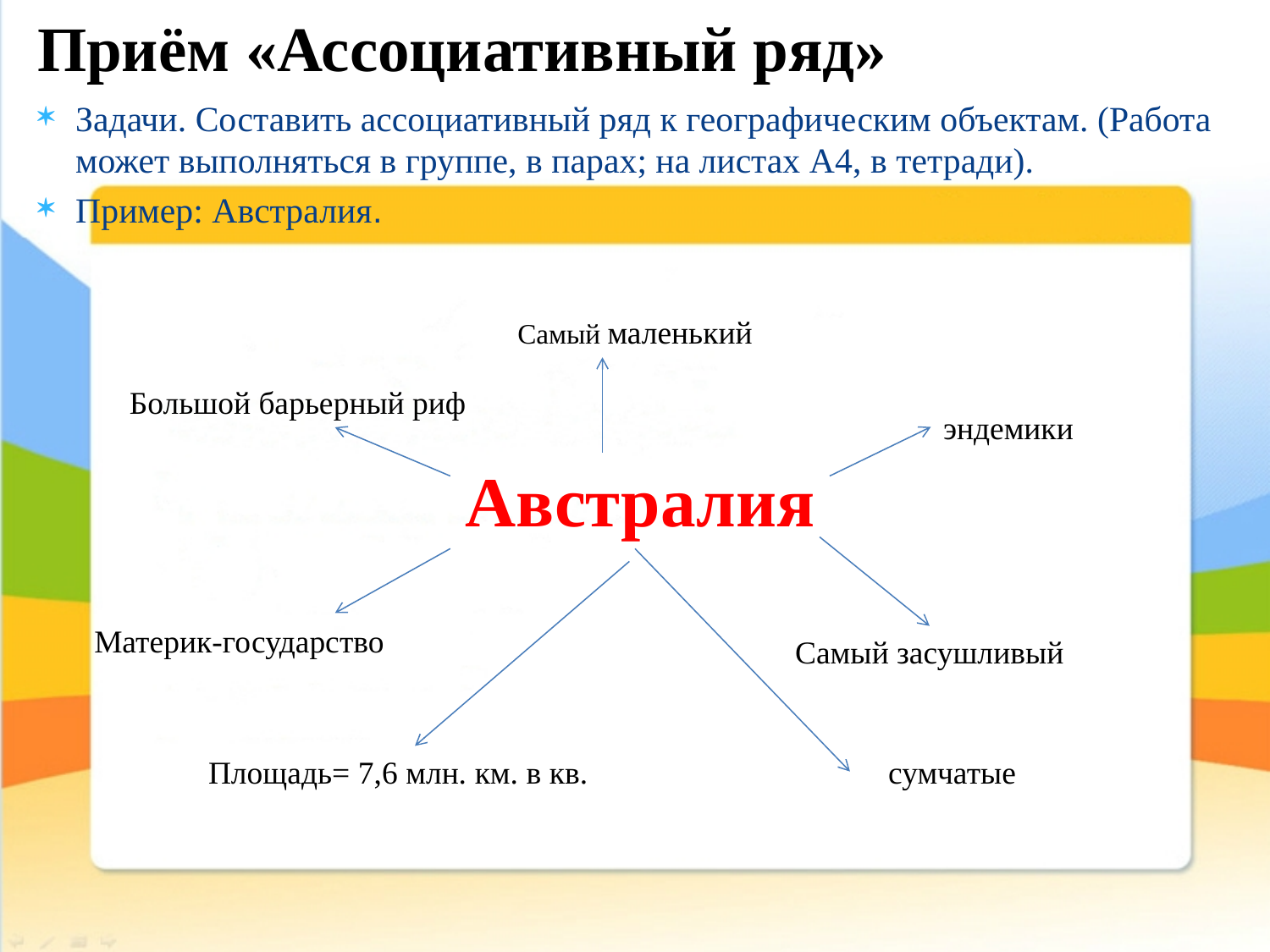

Приём «Ассоциативный ряд»
Задачи. Составить ассоциативный ряд к географическим объектам. (Работа может выполняться в группе, в парах; на листах А4, в тетради).
Пример: Австралия.
Самый маленький
Большой барьерный риф
эндемики
Австралия
Материк-государство
Самый засушливый
Площадь= 7,6 млн. км. в кв.
сумчатые